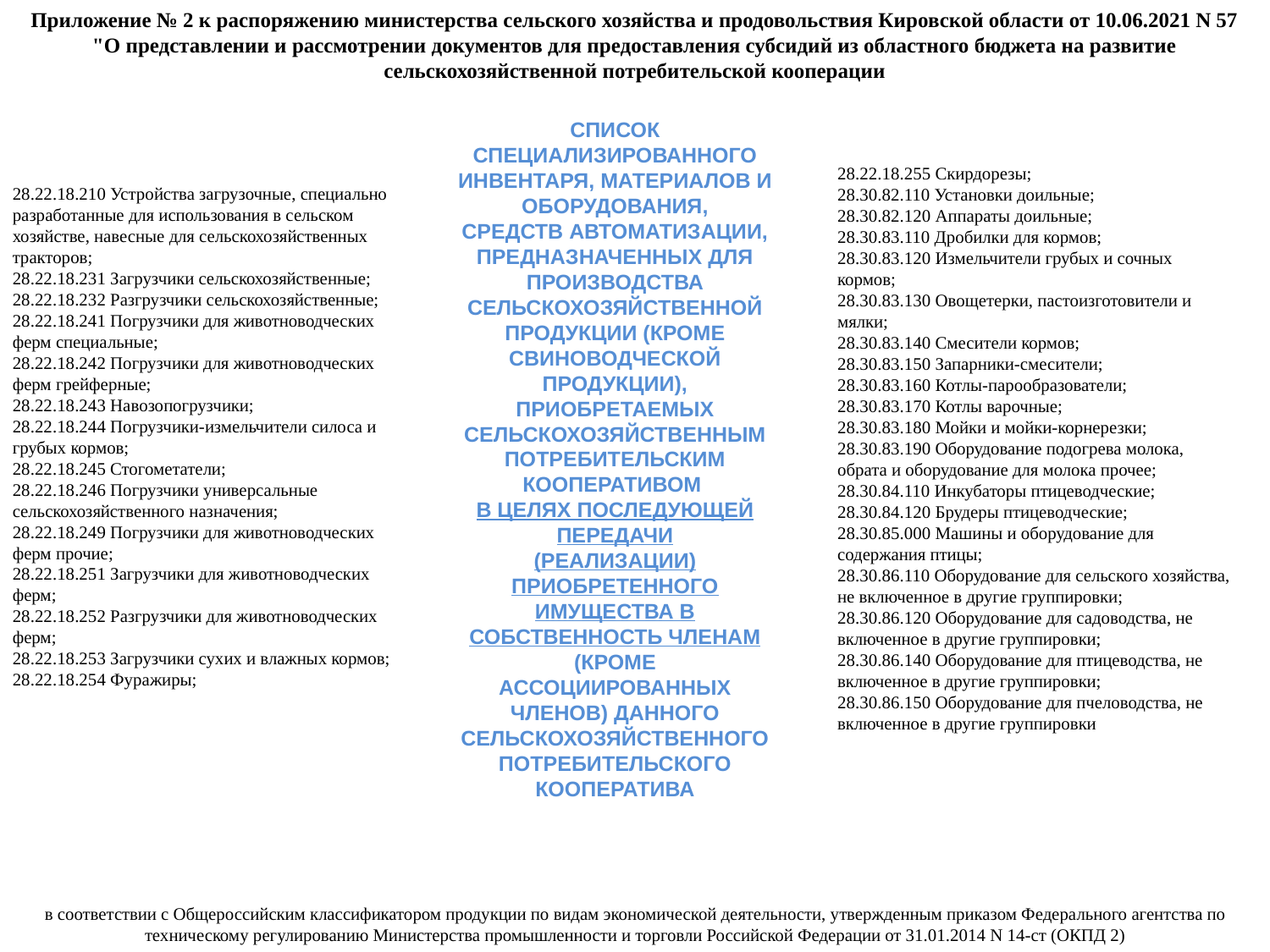

Приложение № 2 к распоряжению министерства сельского хозяйства и продовольствия Кировской области от 10.06.2021 N 57
"О представлении и рассмотрении документов для предоставления субсидий из областного бюджета на развитие сельскохозяйственной потребительской кооперации
СПИСОК
СПЕЦИАЛИЗИРОВАННОГО ИНВЕНТАРЯ, МАТЕРИАЛОВ И ОБОРУДОВАНИЯ,
СРЕДСТВ АВТОМАТИЗАЦИИ, ПРЕДНАЗНАЧЕННЫХ ДЛЯ ПРОИЗВОДСТВА
СЕЛЬСКОХОЗЯЙСТВЕННОЙ ПРОДУКЦИИ (КРОМЕ СВИНОВОДЧЕСКОЙ
ПРОДУКЦИИ), ПРИОБРЕТАЕМЫХ СЕЛЬСКОХОЗЯЙСТВЕННЫМ
ПОТРЕБИТЕЛЬСКИМ КООПЕРАТИВОМ
В ЦЕЛЯХ ПОСЛЕДУЮЩЕЙ ПЕРЕДАЧИ
(РЕАЛИЗАЦИИ) ПРИОБРЕТЕННОГО ИМУЩЕСТВА В СОБСТВЕННОСТЬ ЧЛЕНАМ
(КРОМЕ АССОЦИИРОВАННЫХ ЧЛЕНОВ) ДАННОГО СЕЛЬСКОХОЗЯЙСТВЕННОГО
ПОТРЕБИТЕЛЬСКОГО КООПЕРАТИВА
28.22.18.255 Скирдорезы;
28.30.82.110 Установки доильные;
28.30.82.120 Аппараты доильные;
28.30.83.110 Дробилки для кормов;
28.30.83.120 Измельчители грубых и сочных кормов;
28.30.83.130 Овощетерки, пастоизготовители и мялки;
28.30.83.140 Смесители кормов;
28.30.83.150 Запарники-смесители;
28.30.83.160 Котлы-парообразователи;
28.30.83.170 Котлы варочные;
28.30.83.180 Мойки и мойки-корнерезки;
28.30.83.190 Оборудование подогрева молока, обрата и оборудование для молока прочее;
28.30.84.110 Инкубаторы птицеводческие;
28.30.84.120 Брудеры птицеводческие;
28.30.85.000 Машины и оборудование для содержания птицы;
28.30.86.110 Оборудование для сельского хозяйства, не включенное в другие группировки;
28.30.86.120 Оборудование для садоводства, не включенное в другие группировки;
28.30.86.140 Оборудование для птицеводства, не включенное в другие группировки;
28.30.86.150 Оборудование для пчеловодства, не включенное в другие группировки
28.22.18.210 Устройства загрузочные, специально разработанные для использования в сельском хозяйстве, навесные для сельскохозяйственных тракторов;
28.22.18.231 Загрузчики сельскохозяйственные;
28.22.18.232 Разгрузчики сельскохозяйственные;
28.22.18.241 Погрузчики для животноводческих ферм специальные;
28.22.18.242 Погрузчики для животноводческих ферм грейферные;
28.22.18.243 Навозопогрузчики;
28.22.18.244 Погрузчики-измельчители силоса и грубых кормов;
28.22.18.245 Стогометатели;
28.22.18.246 Погрузчики универсальные сельскохозяйственного назначения;
28.22.18.249 Погрузчики для животноводческих ферм прочие;
28.22.18.251 Загрузчики для животноводческих ферм;
28.22.18.252 Разгрузчики для животноводческих ферм;
28.22.18.253 Загрузчики сухих и влажных кормов;
28.22.18.254 Фуражиры;
в соответствии с Общероссийским классификатором продукции по видам экономической деятельности, утвержденным приказом Федерального агентства по техническому регулированию Министерства промышленности и торговли Российской Федерации от 31.01.2014 N 14-ст (ОКПД 2)